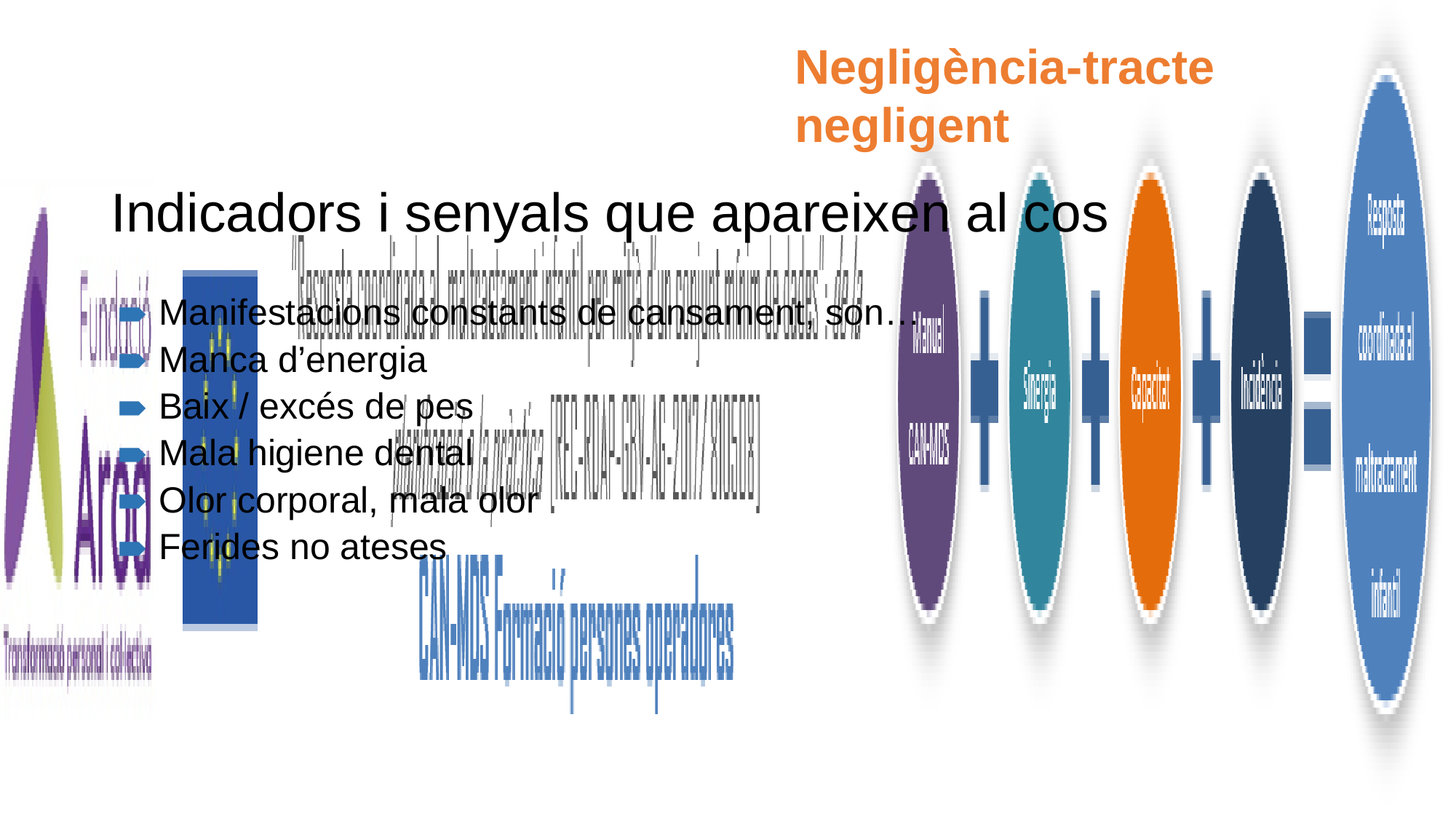

Negligència-tracte negligent
# Indicadors i senyals que apareixen al cos
Manifestacions constants de cansament, son…
Manca d’energia
Baix / excés de pes
Mala higiene dental
Olor corporal, mala olor
Ferides no ateses